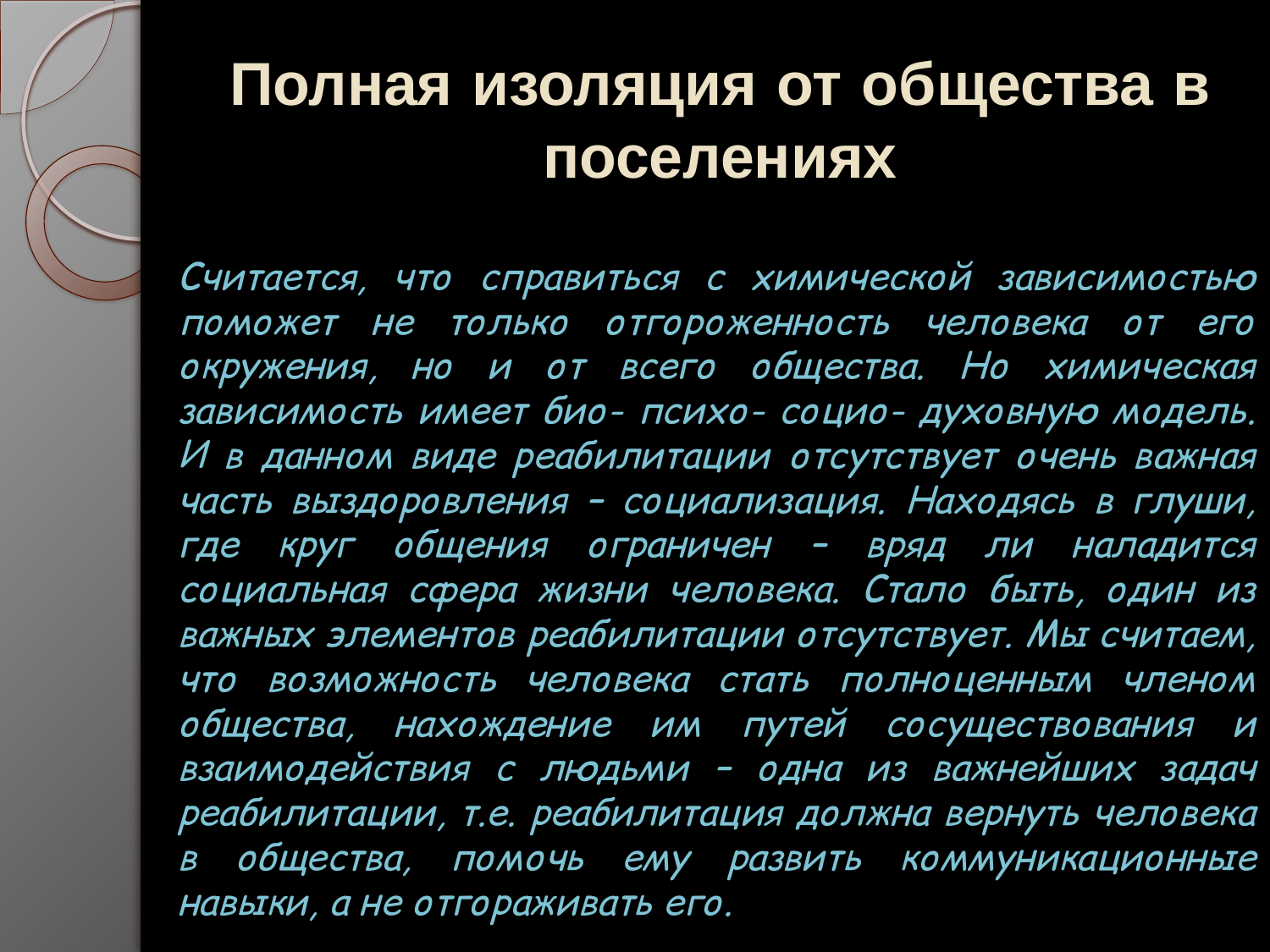

# Полная изоляция от общества в поселениях
Считается, что справиться с химической зависимостью поможет не только отгороженность человека от его окружения, но и от всего общества. Но химическая зависимость имеет био- психо- социо- духовную модель. И в данном виде реабилитации отсутствует очень важная часть выздоровления – социализация. Находясь в глуши, где круг общения ограничен – вряд ли наладится социальная сфера жизни человека. Стало быть, один из важных элементов реабилитации отсутствует. Мы считаем, что возможность человека стать полноценным членом общества, нахождение им путей сосуществования и взаимодействия с людьми – одна из важнейших задач реабилитации, т.е. реабилитация должна вернуть человека в общества, помочь ему развить коммуникационные навыки, а не отгораживать его.